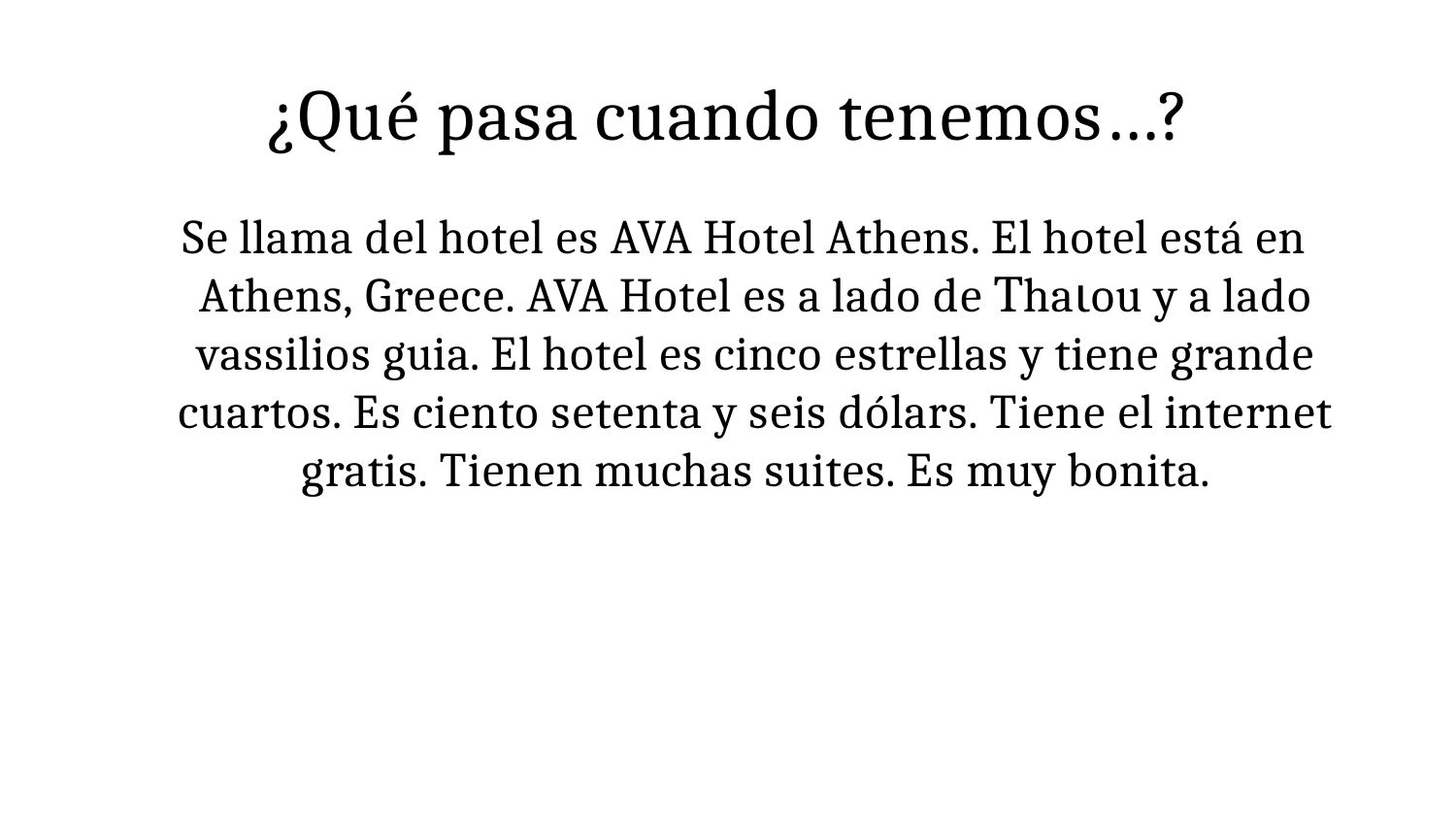

# ¿Qué pasa cuando tenemos…?
Se llama del hotel es AVA Hotel Athens. El hotel está en Athens, Greece. AVA Hotel es a lado de Τhaιou y a lado vassilios guia. El hotel es cinco estrellas y tiene grande cuartos. Es ciento setenta y seis dólars. Tiene el internet gratis. Tienen muchas suites. Es muy bonita.